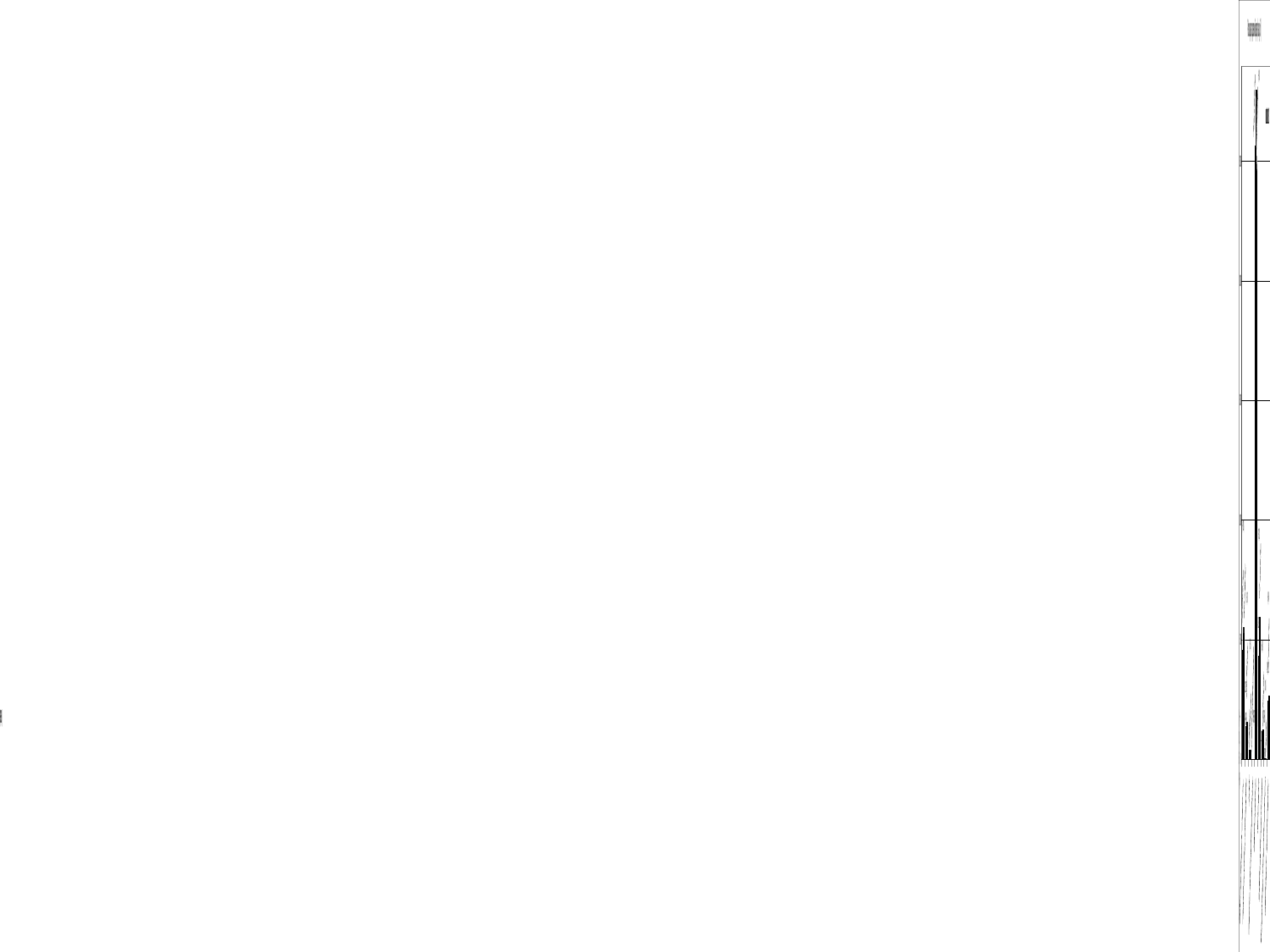

### Chart: Расходы по разделам бюджета (тыс. руб.)

| Category |  |  |
|---|---|---|
| Общегосударст. вопросы  | 45808.94 | 55378.93 |
| Национальная экономика | 13813.230000000005 | 15702.43 |
| ЖКХ | 3881.1 | 4010.0 |
| Охрана окружающей среды | 0.0 | 277.95999999999896 |
| Образование | 256705.58 | 279890.52 |
| Культура | 43309.11 | 59422.4 |
| Социальная политика | 11806.8 | 12591.54 |
| Физическая культура и спорт | 600.0 | 600.0 |
| Межбюдж. трансферты  | 24631.23 | 26696.58 |